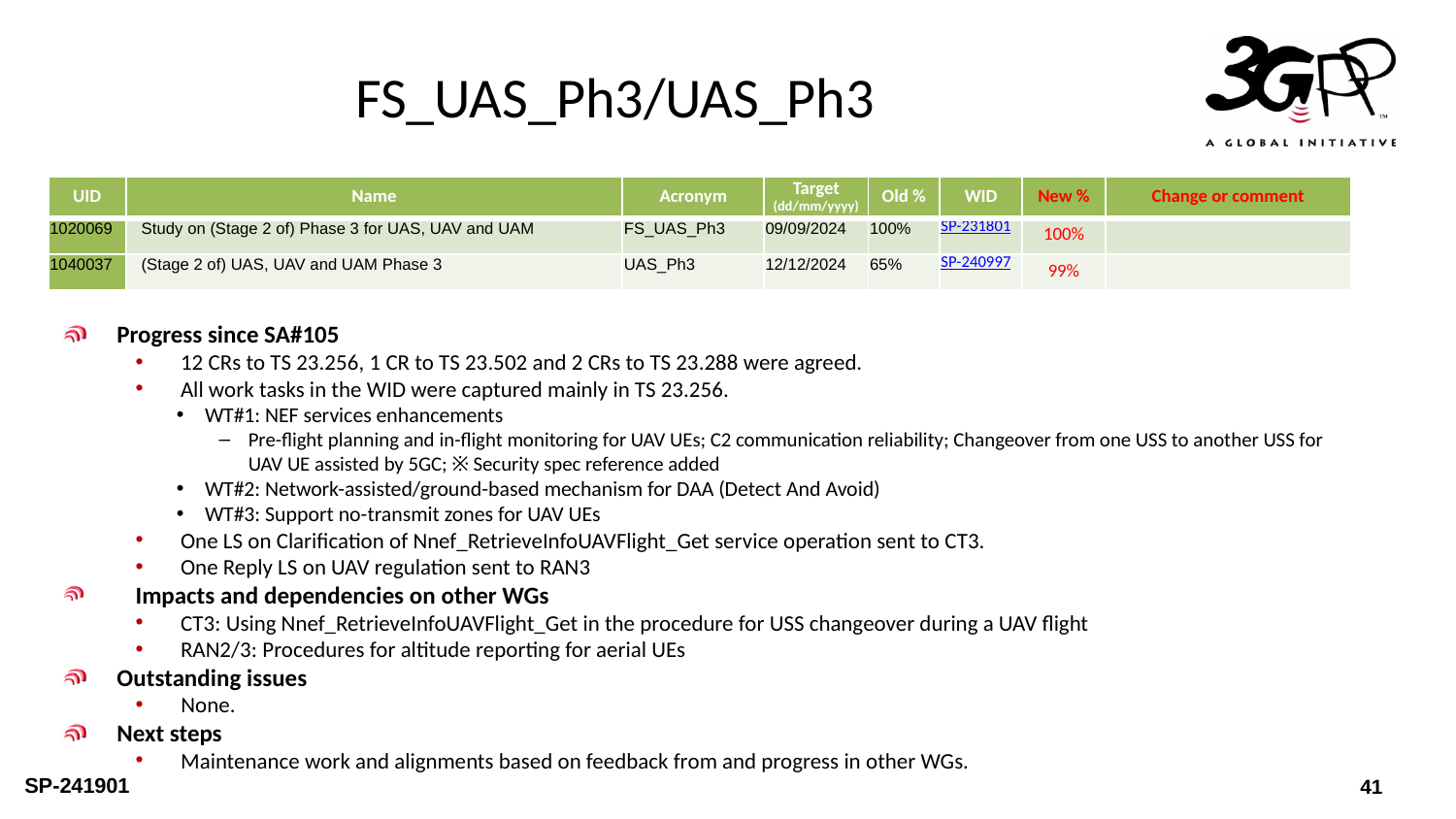

# FS_UAS_Ph3/UAS_Ph3
| UID | Name | Acronym | Target (dd/mm/yyyy) | Old % | WID | New % | Change or comment |
| --- | --- | --- | --- | --- | --- | --- | --- |
| 1020069 | Study on (Stage 2 of) Phase 3 for UAS, UAV and UAM | FS\_UAS\_Ph3 | 09/09/2024 | 100% | SP-231801 | 100% |  |
| 1040037 | (Stage 2 of) UAS, UAV and UAM Phase 3 | UAS\_Ph3 | 12/12/2024 | 65% | SP-240997 | 99% |  |
Progress since SA#105
12 CRs to TS 23.256, 1 CR to TS 23.502 and 2 CRs to TS 23.288 were agreed.
All work tasks in the WID were captured mainly in TS 23.256.
WT#1: NEF services enhancements
Pre-flight planning and in-flight monitoring for UAV UEs; C2 communication reliability; Changeover from one USS to another USS for UAV UE assisted by 5GC; ※ Security spec reference added
WT#2: Network-assisted/ground-based mechanism for DAA (Detect And Avoid)
WT#3: Support no-transmit zones for UAV UEs
One LS on Clarification of Nnef_RetrieveInfoUAVFlight_Get service operation sent to CT3.
One Reply LS on UAV regulation sent to RAN3
Impacts and dependencies on other WGs
CT3: Using Nnef_RetrieveInfoUAVFlight_Get in the procedure for USS changeover during a UAV flight
RAN2/3: Procedures for altitude reporting for aerial UEs
Outstanding issues
None.
Next steps
Maintenance work and alignments based on feedback from and progress in other WGs.